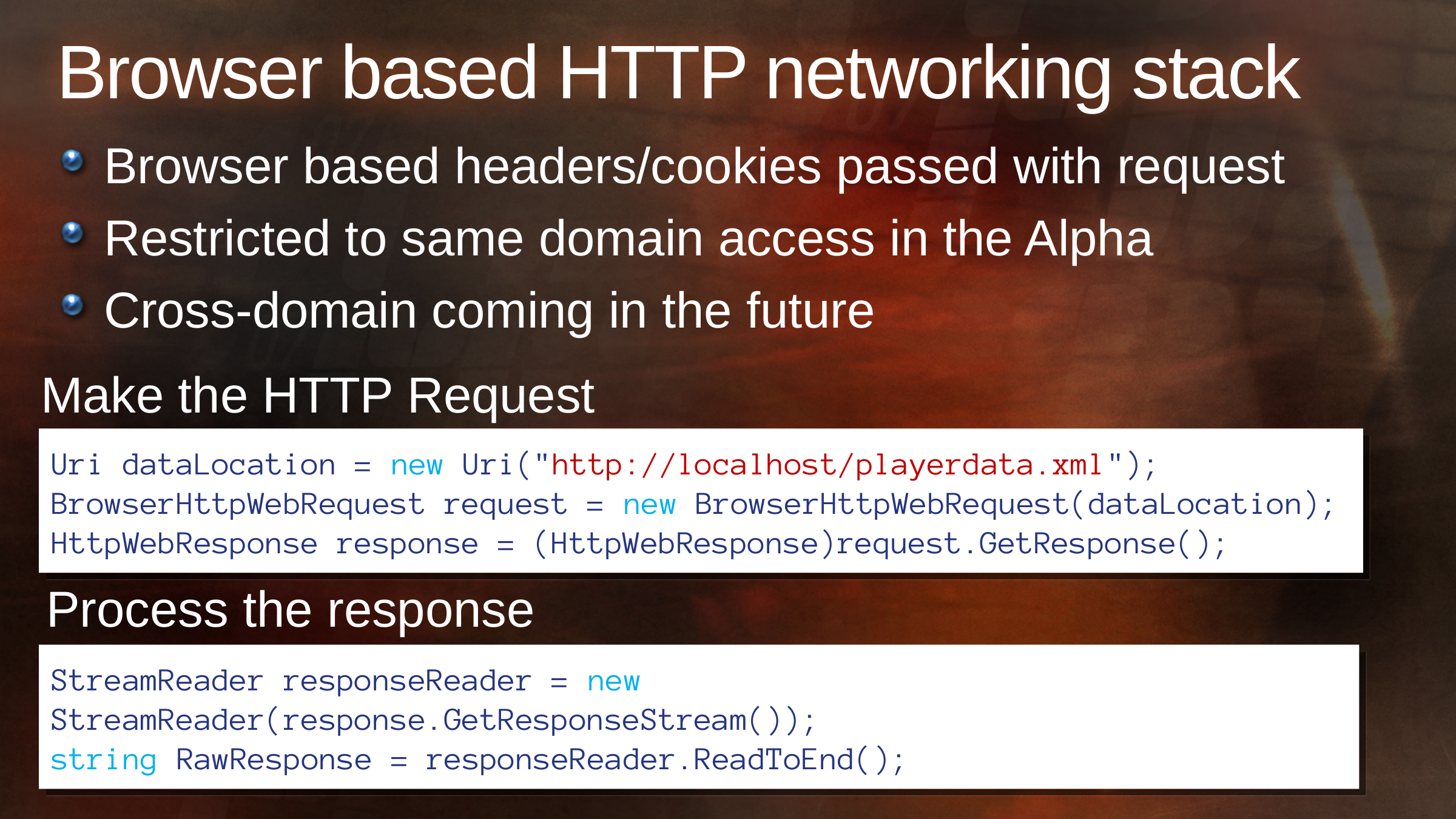

# Browser based HTTP networking stack
Browser based headers/cookies passed with request
Restricted to same domain access in the Alpha
Cross-domain coming in the future

Make the HTTP Request
Uri dataLocation = new Uri("http://localhost/playerdata.xml");
BrowserHttpWebRequest request = new BrowserHttpWebRequest(dataLocation);
HttpWebResponse response = (HttpWebResponse)request.GetResponse();
Process the response
StreamReader responseReader = new 	StreamReader(response.GetResponseStream());
string RawResponse = responseReader.ReadToEnd();